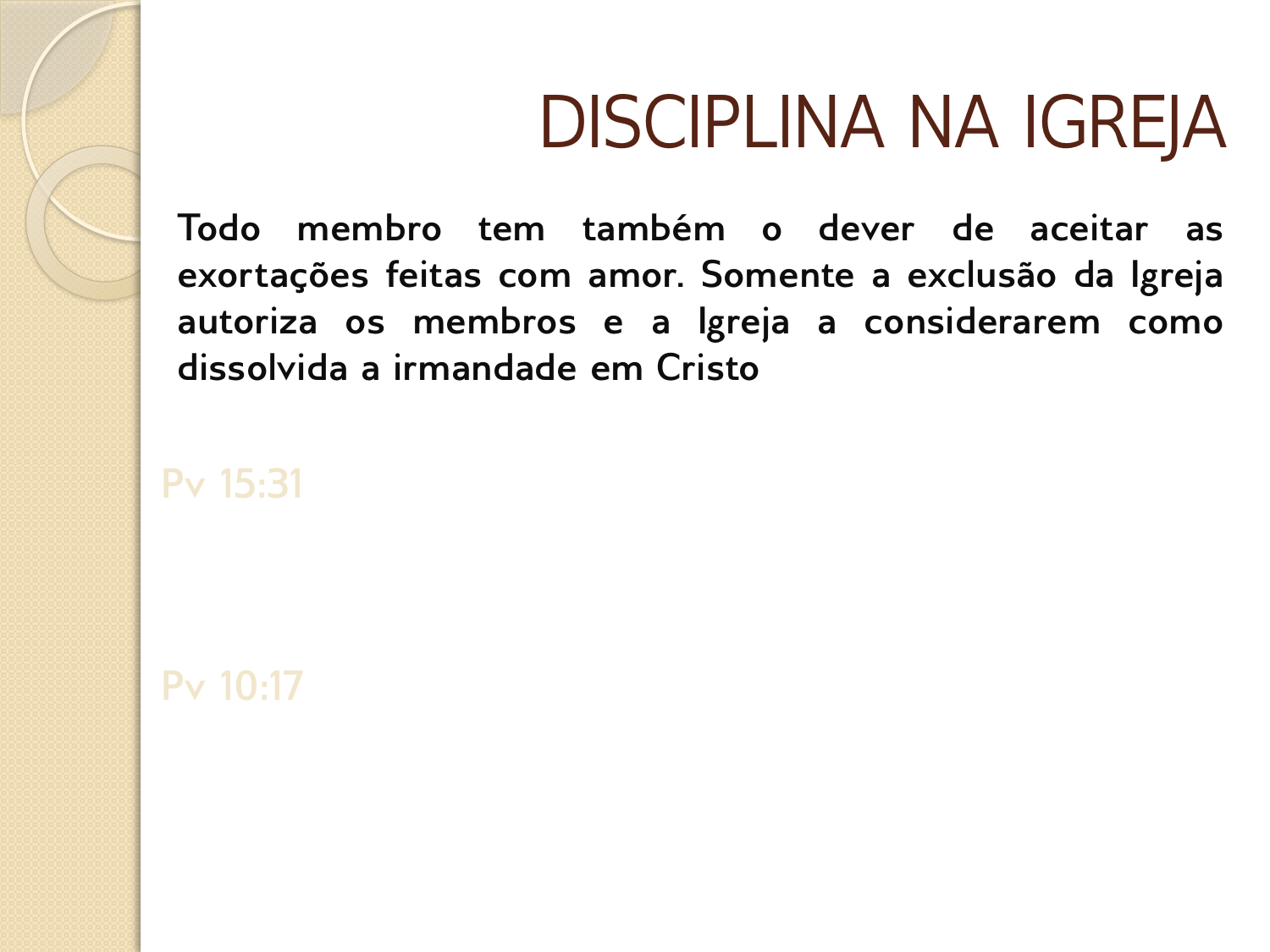

# DISCIPLINA NA IGREJA
Todo membro tem também o dever de aceitar as exortações feitas com amor. Somente a exclusão da Igreja autoriza os membros e a Igreja a considerarem como dissolvida a irmandade em Cristo
Pv 15:31
Pv 10:17